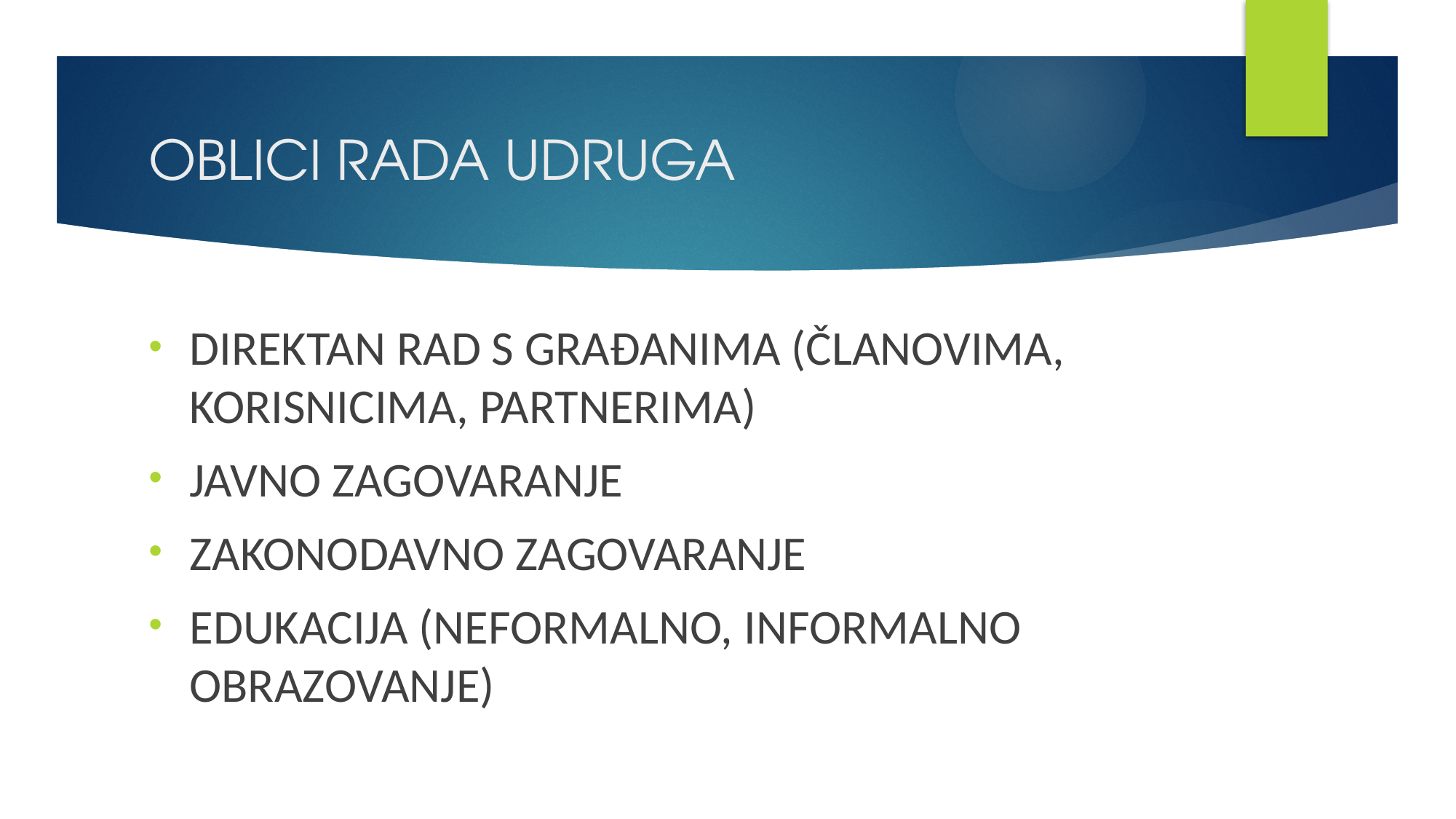

# OBLICI RADA UDRUGA
DIREKTAN RAD S GRAĐANIMA (ČLANOVIMA, KORISNICIMA, PARTNERIMA)
JAVNO ZAGOVARANJE
ZAKONODAVNO ZAGOVARANJE
EDUKACIJA (NEFORMALNO, INFORMALNO OBRAZOVANJE)